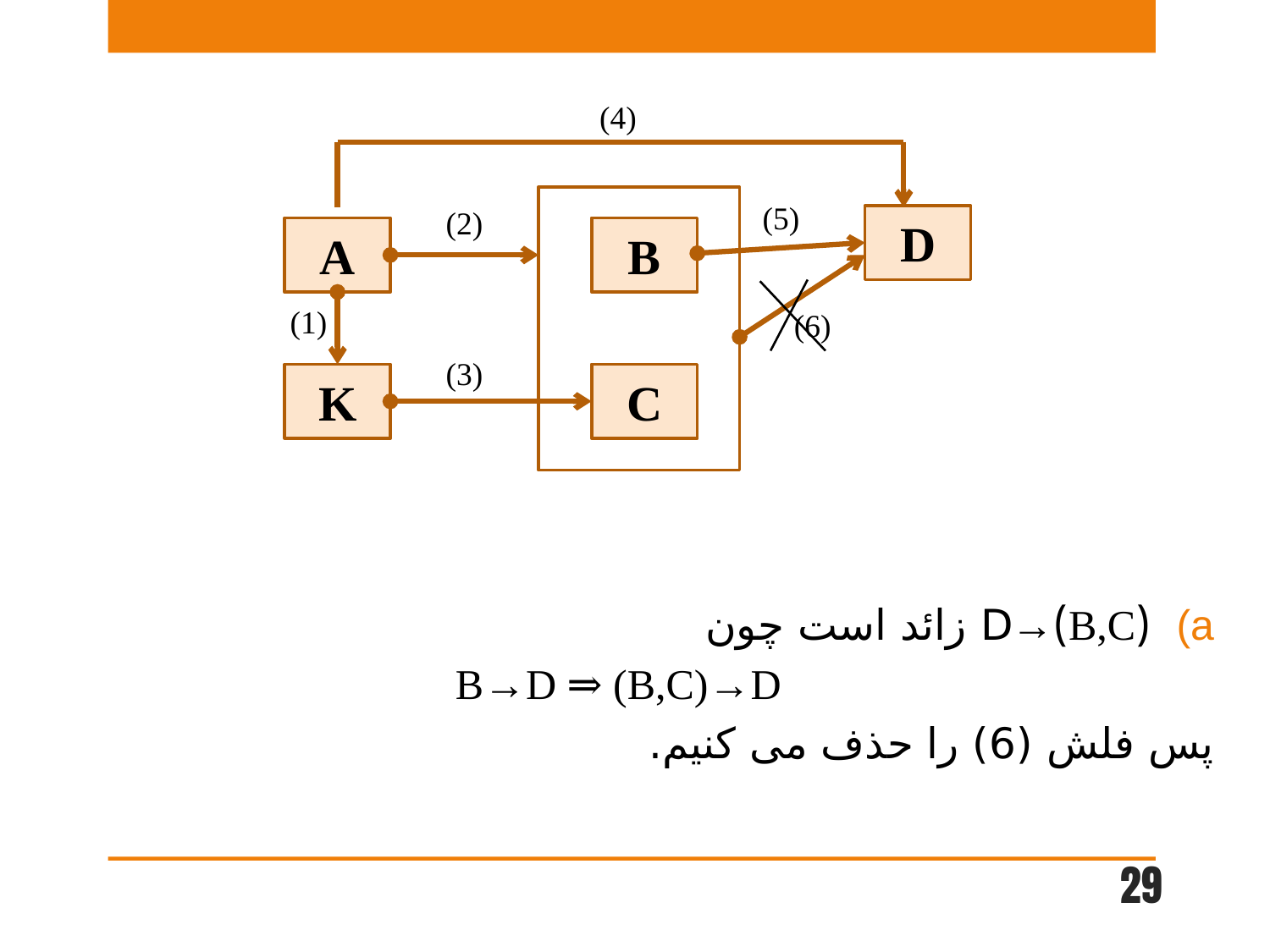

(4)

(5)
(2)
D
A
B
(1)
(6)
(3)
K
C
(B,C)→D زائد است چون
 B→D ⇒ (B,C)→D
پس فلش (6) را حذف می کنیم.
29